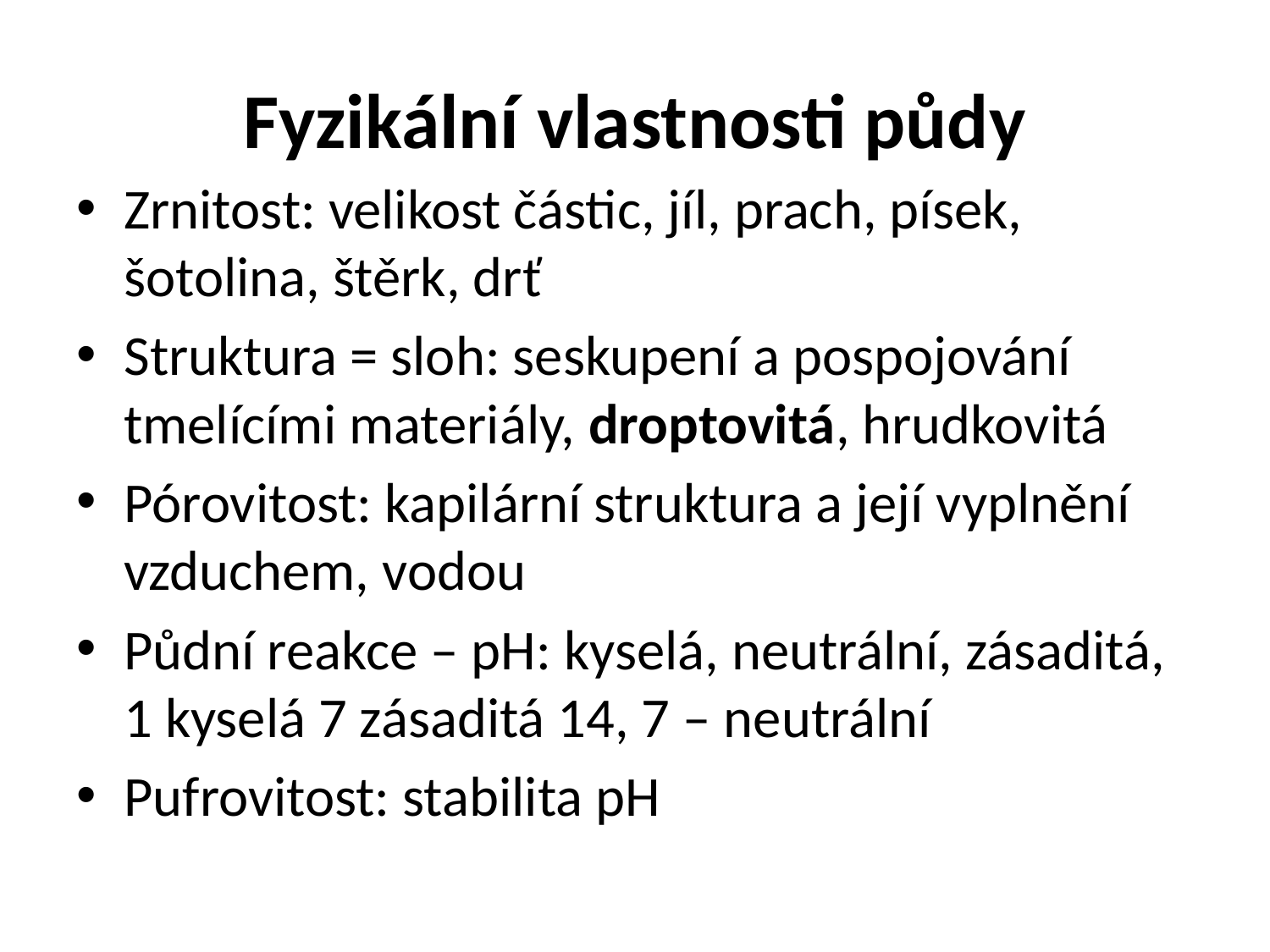

# Fyzikální vlastnosti půdy
Zrnitost: velikost částic, jíl, prach, písek, šotolina, štěrk, drť
Struktura = sloh: seskupení a pospojování tmelícími materiály, droptovitá, hrudkovitá
Pórovitost: kapilární struktura a její vyplnění vzduchem, vodou
Půdní reakce – pH: kyselá, neutrální, zásaditá, 1 kyselá 7 zásaditá 14, 7 – neutrální
Pufrovitost: stabilita pH